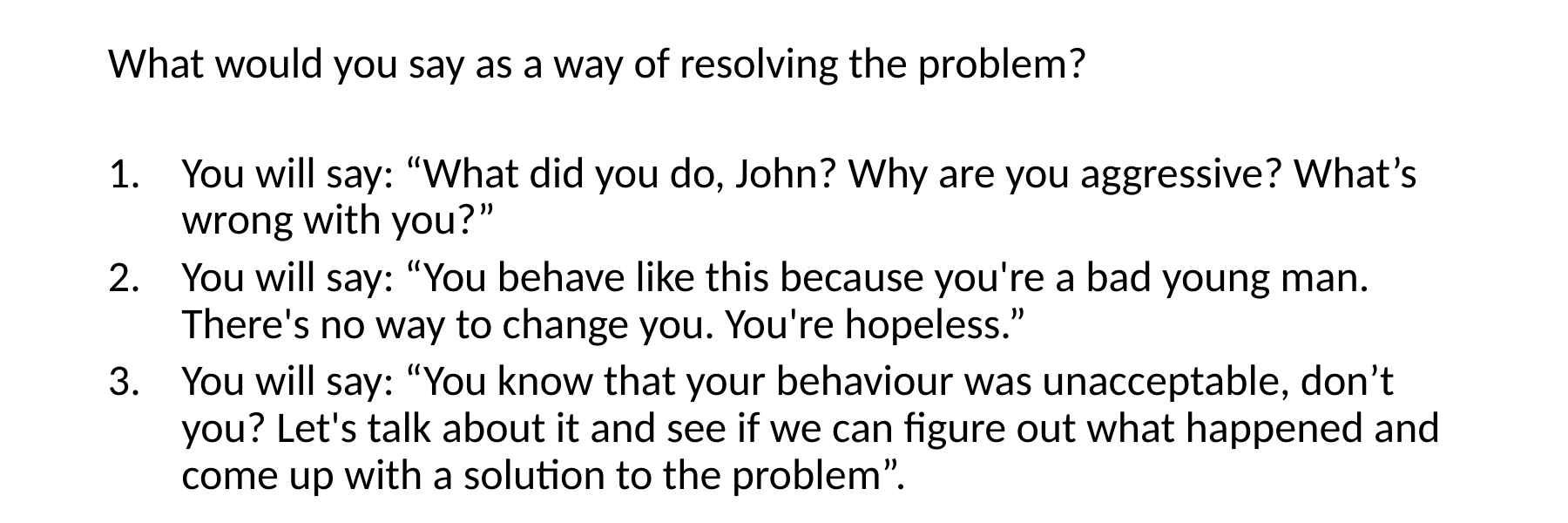

What would you say as a way of resolving the problem?
You will say: “What did you do, John? Why are you aggressive? What’s wrong with you?”
You will say: “You behave like this because you're a bad young man. There's no way to change you. You're hopeless.”
You will say: “You know that your behaviour was unacceptable, don’t you? Let's talk about it and see if we can figure out what happened and come up with a solution to the problem”.